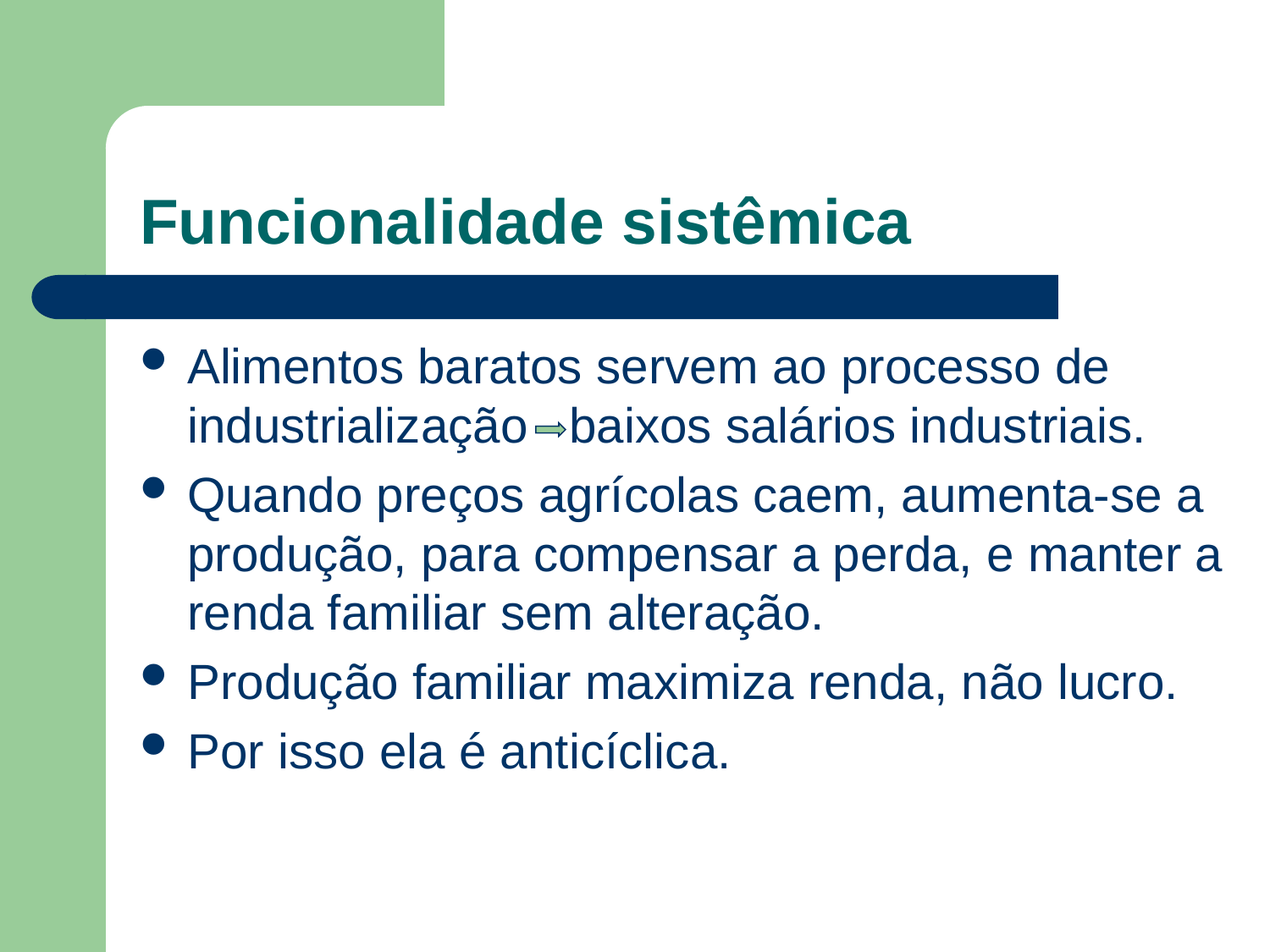

# Funcionalidade sistêmica
Alimentos baratos servem ao processo de industrialização   baixos salários industriais.
Quando preços agrícolas caem, aumenta-se a produção, para compensar a perda, e manter a renda familiar sem alteração.
Produção familiar maximiza renda, não lucro.
Por isso ela é anticíclica.